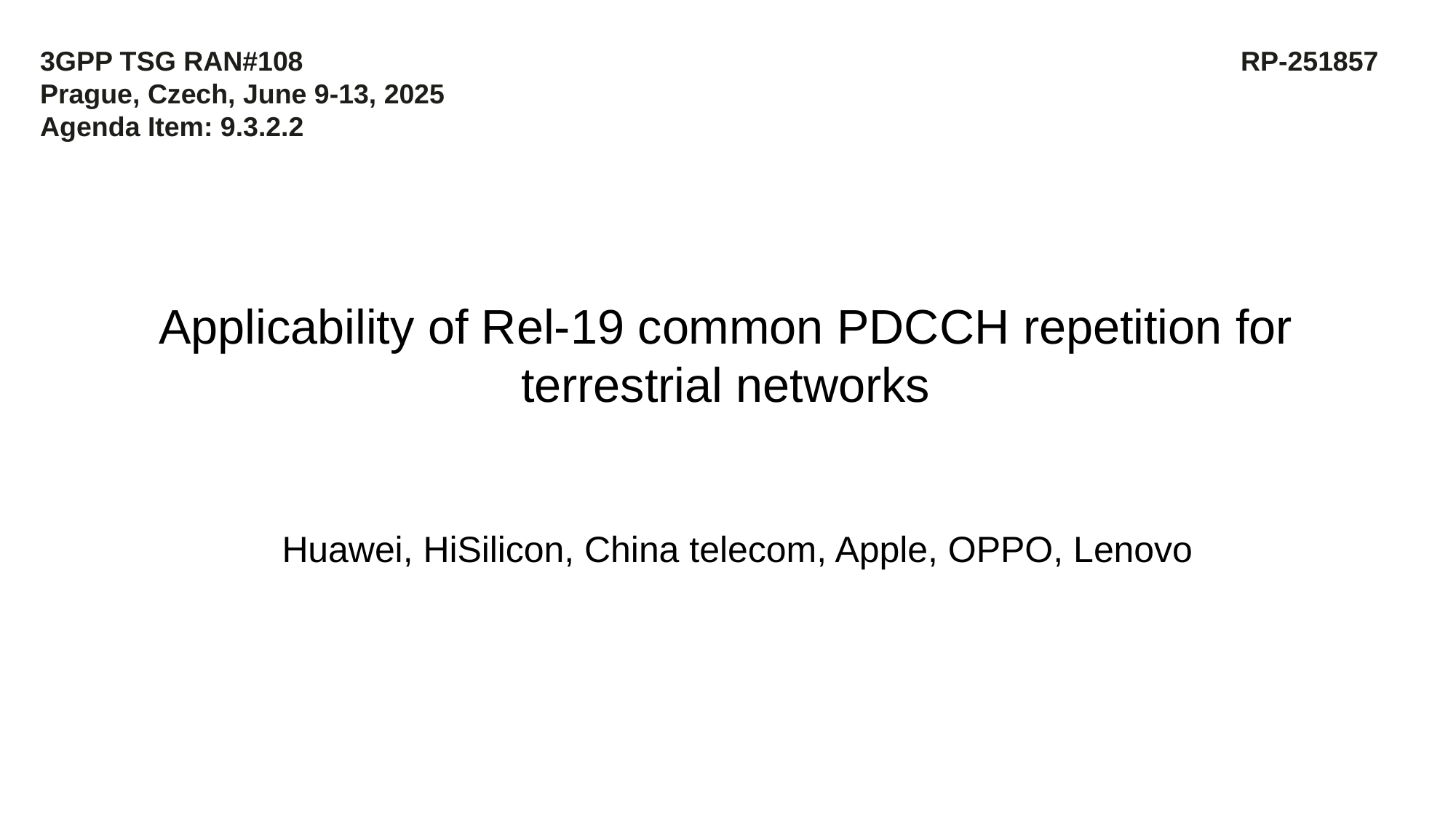

3GPP TSG RAN#108									RP-251857
Prague, Czech, June 9-13, 2025
Agenda Item: 9.3.2.2
# Applicability of Rel-19 common PDCCH repetition for terrestrial networks
Huawei, HiSilicon, China telecom, Apple, OPPO, Lenovo